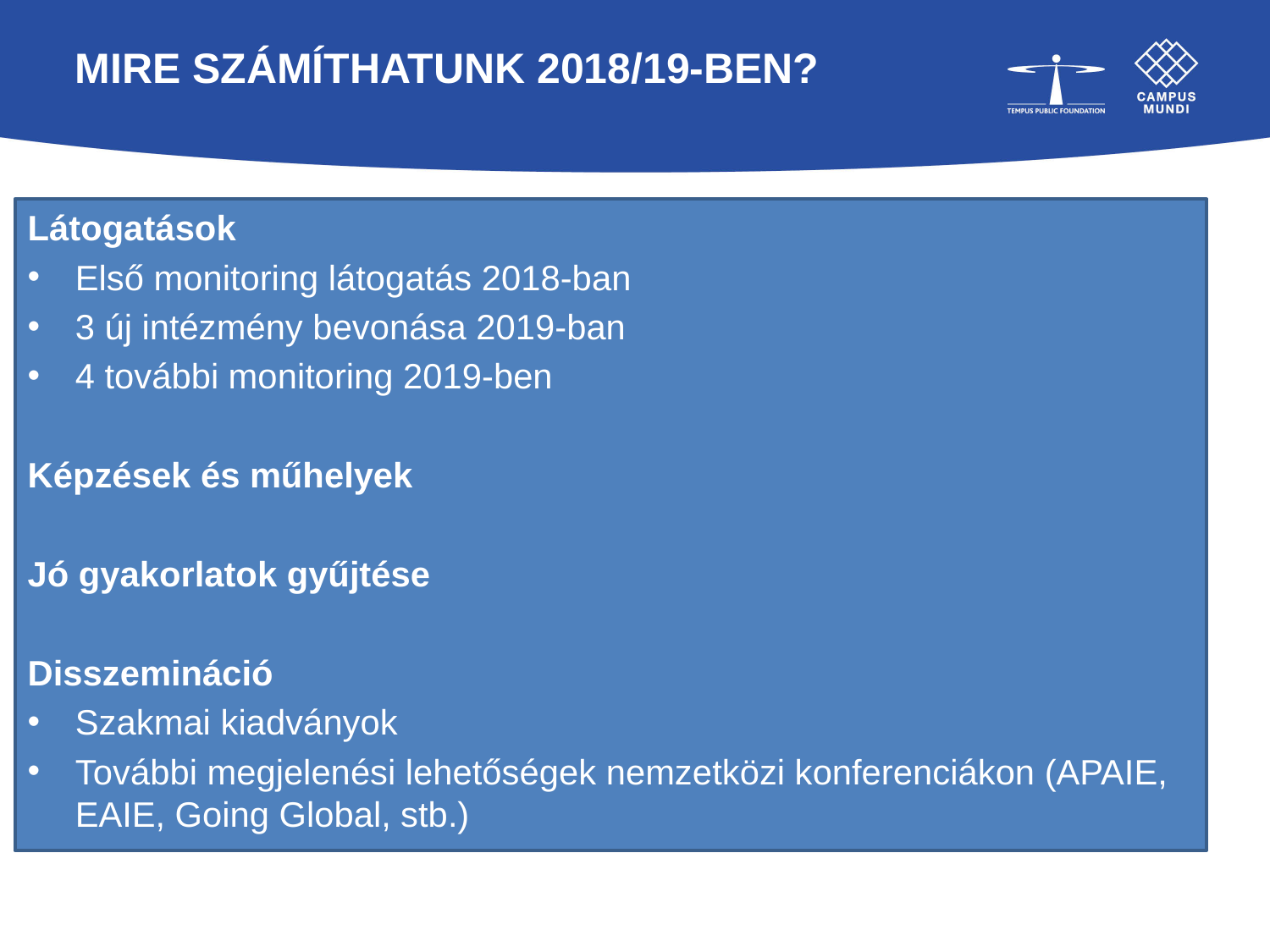

# Mire számíthatunk 2018/19-ben?
Látogatások
Első monitoring látogatás 2018-ban
3 új intézmény bevonása 2019-ban
4 további monitoring 2019-ben

Képzések és műhelyek

Jó gyakorlatok gyűjtése

Disszemináció
Szakmai kiadványok
További megjelenési lehetőségek nemzetközi konferenciákon (APAIE, EAIE, Going Global, stb.)